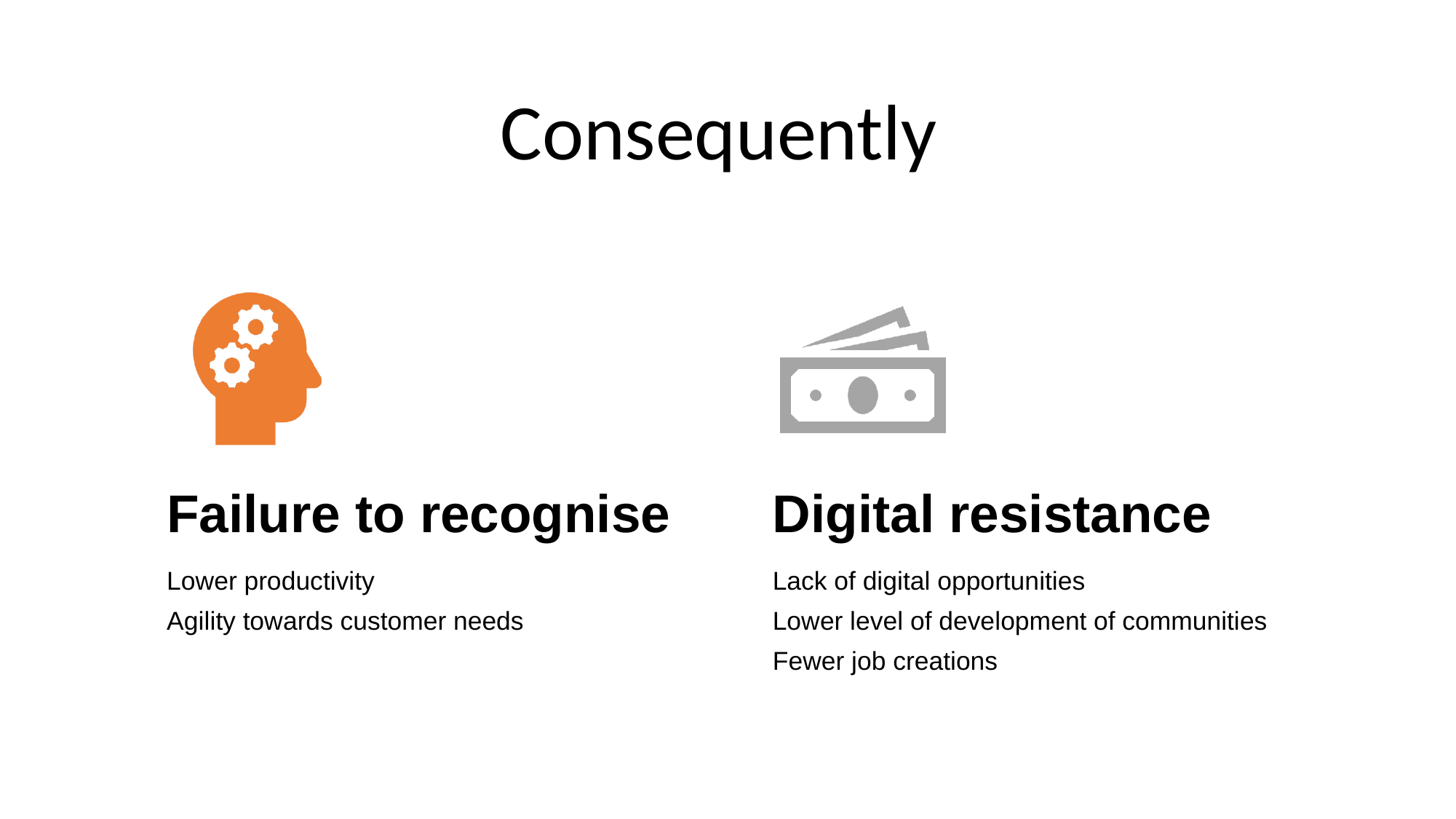

# Consequently
Failure to recognise
Lower productivity
Agility towards customer needs
Digital resistance
Lack of digital opportunities
Lower level of development of communities
Fewer job creations